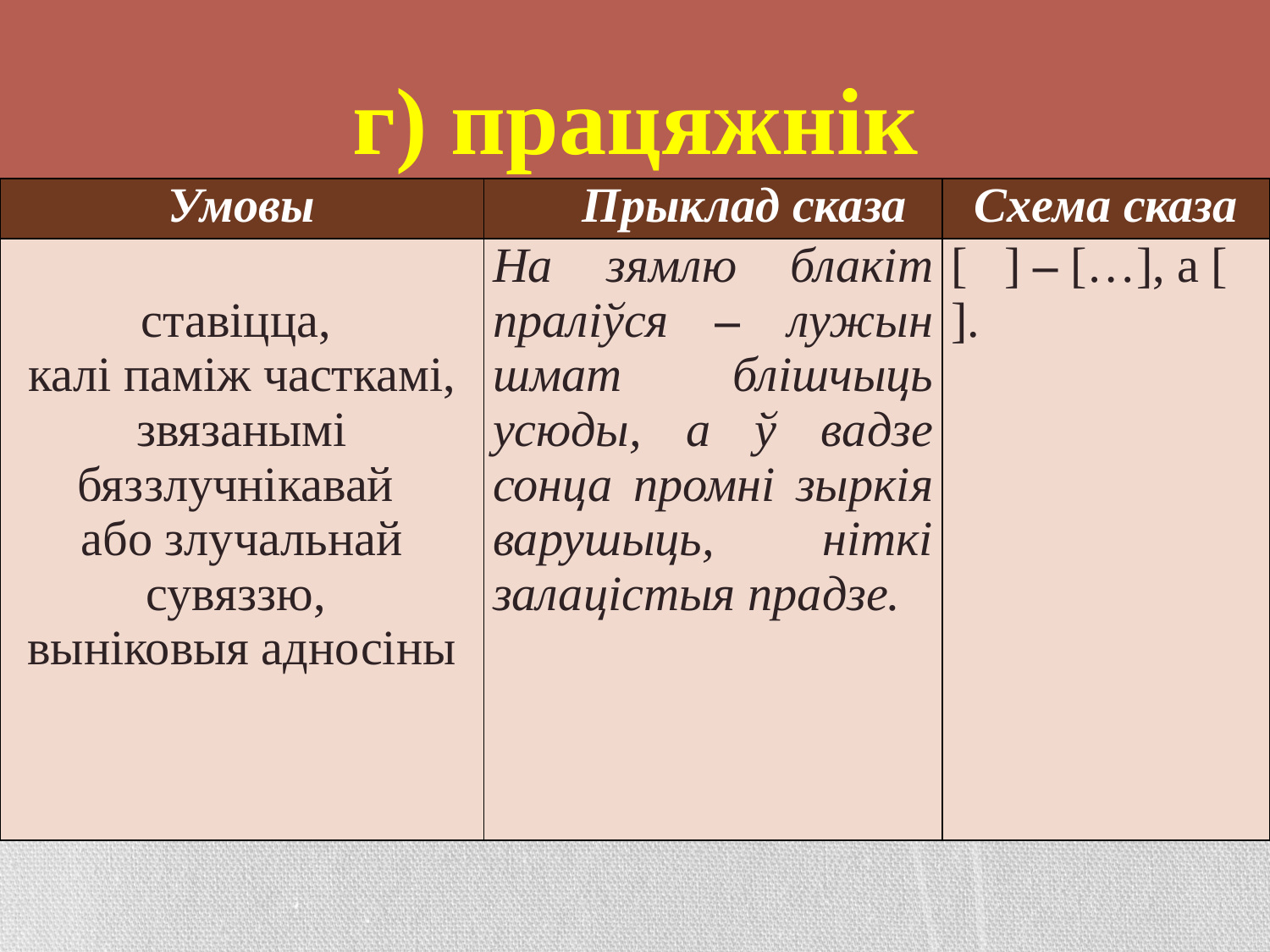

# г) працяжнік
| Умовы | Прыклад сказа | Схема сказа |
| --- | --- | --- |
| ставіцца, калі паміж часткамі, звязанымі бяззлучнікавай або злучальнай сувяззю, выніковыя адносіны | На зямлю блакіт праліўся – лужын шмат блішчыць усюды, а ў вадзе сонца промні зыркія варушыць, ніткі залацістыя прадзе. | [ ] – […], a [ ]. |